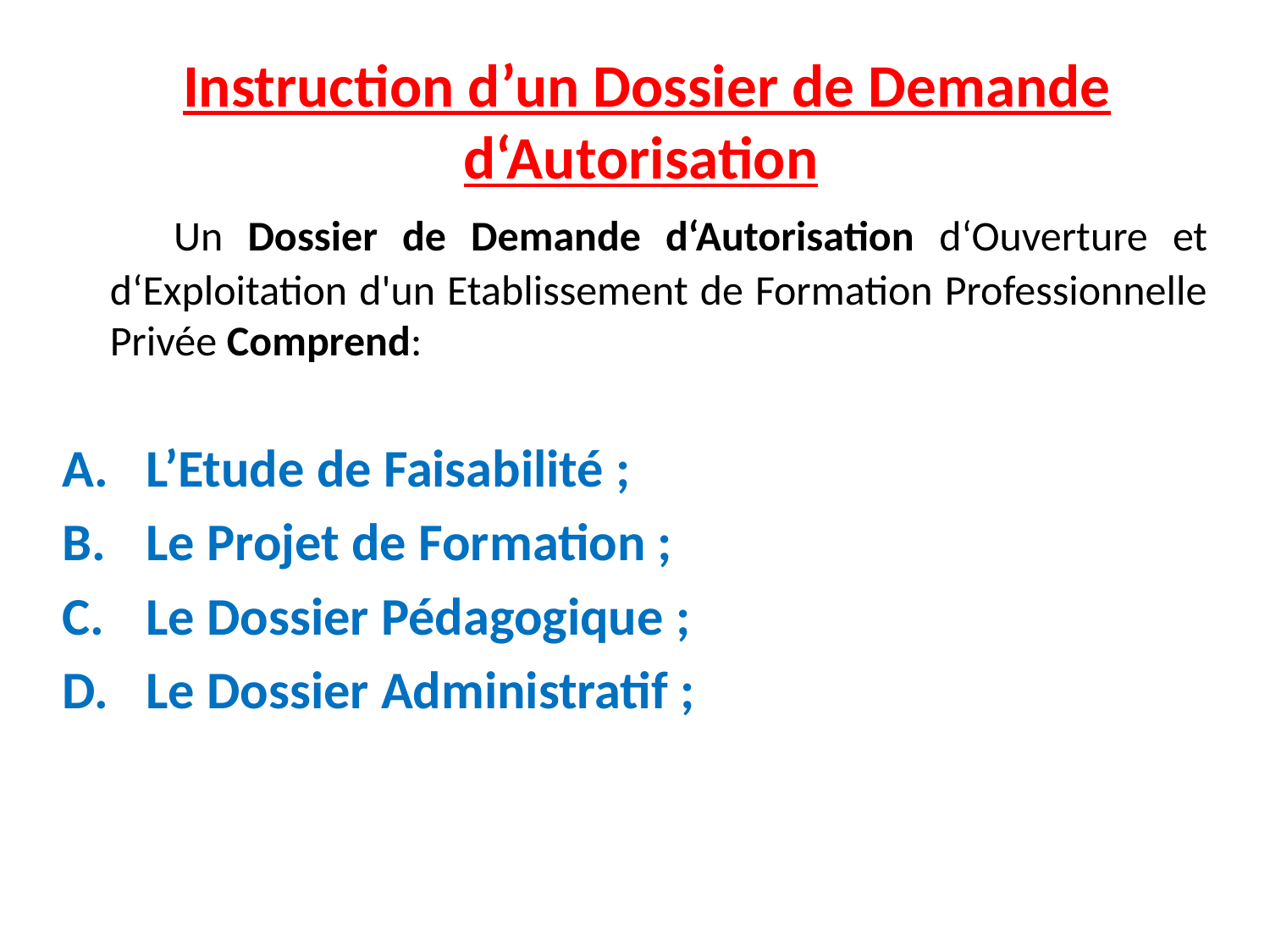

# Instruction d’un Dossier de Demande d‘Autorisation
    Un Dossier de Demande d‘Autorisation d‘Ouverture et d‘Exploitation d'un Etablissement de Formation Professionnelle Privée Comprend:

 L’Etude de Faisabilité ;
 Le Projet de Formation ;
 Le Dossier Pédagogique ;
 Le Dossier Administratif ;